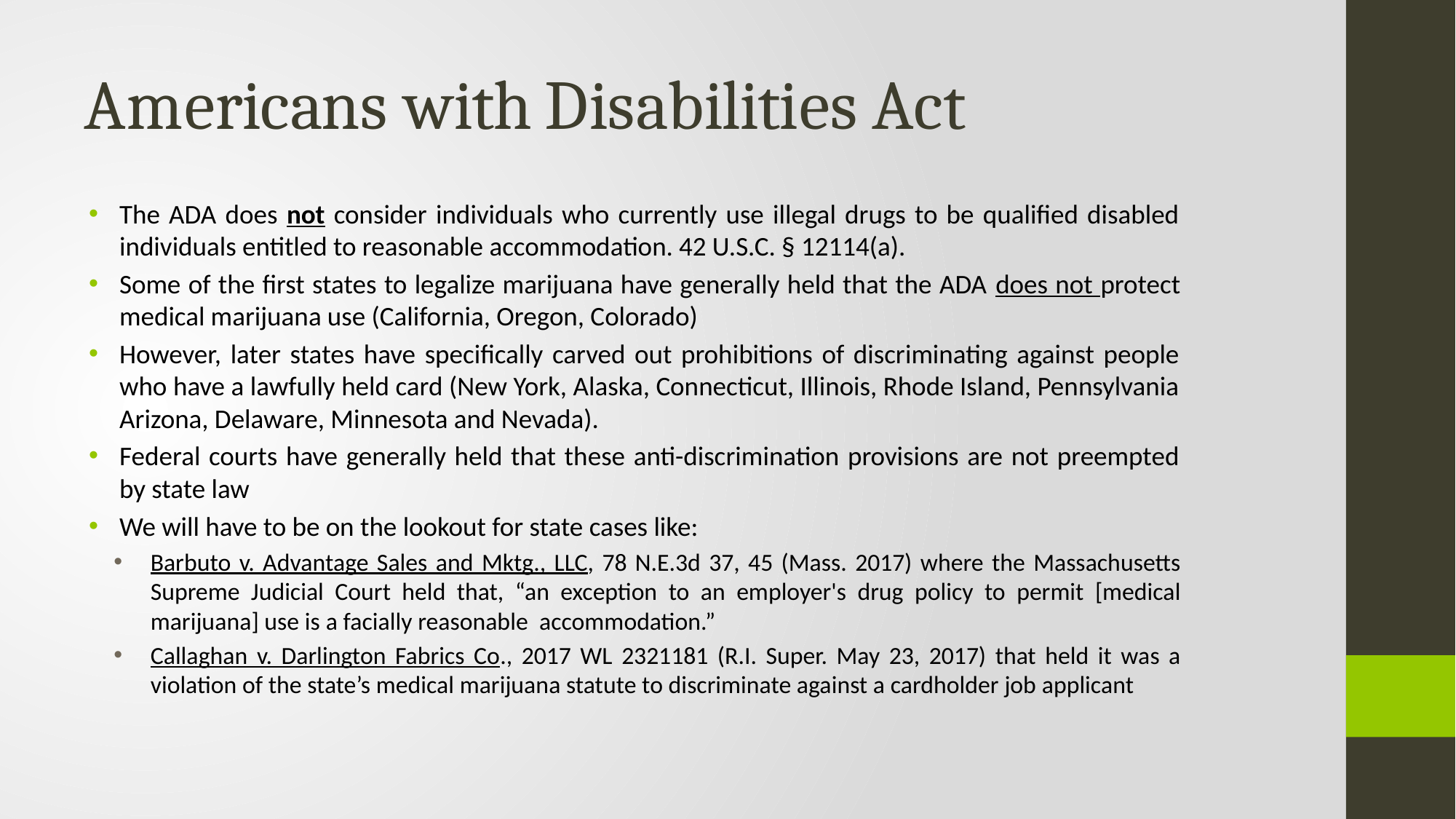

# Americans with Disabilities Act
The ADA does not consider individuals who currently use illegal drugs to be qualified disabled individuals entitled to reasonable accommodation. 42 U.S.C. § 12114(a).
Some of the first states to legalize marijuana have generally held that the ADA does not protect medical marijuana use (California, Oregon, Colorado)
However, later states have specifically carved out prohibitions of discriminating against people who have a lawfully held card (New York, Alaska, Connecticut, Illinois, Rhode Island, Pennsylvania Arizona, Delaware, Minnesota and Nevada).
Federal courts have generally held that these anti-discrimination provisions are not preempted by state law
We will have to be on the lookout for state cases like:
Barbuto v. Advantage Sales and Mktg., LLC, 78 N.E.3d 37, 45 (Mass. 2017) where the Massachusetts Supreme Judicial Court held that, “an exception to an employer's drug policy to permit [medical marijuana] use is a facially reasonable  accommodation.”
Callaghan v. Darlington Fabrics Co., 2017 WL 2321181 (R.I. Super. May 23, 2017) that held it was a violation of the state’s medical marijuana statute to discriminate against a cardholder job applicant